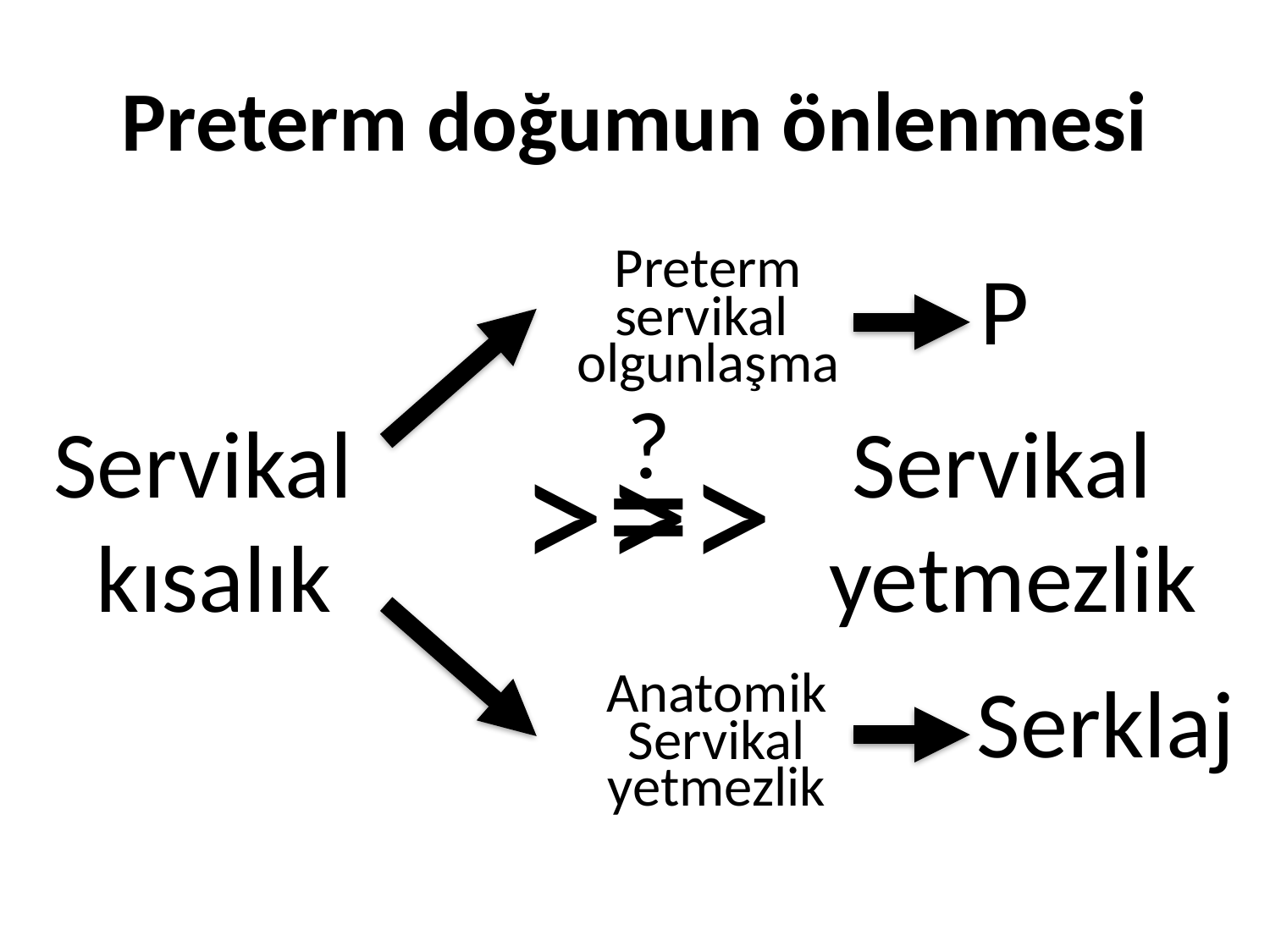

# Preterm doğumun önlenmesi
Preterm
servikal
olgunlaşma
P
Servikal
kısalık
Servikal
yetmezlik
>>>
?
=
Anatomik
Servikal yetmezlik
Serklaj